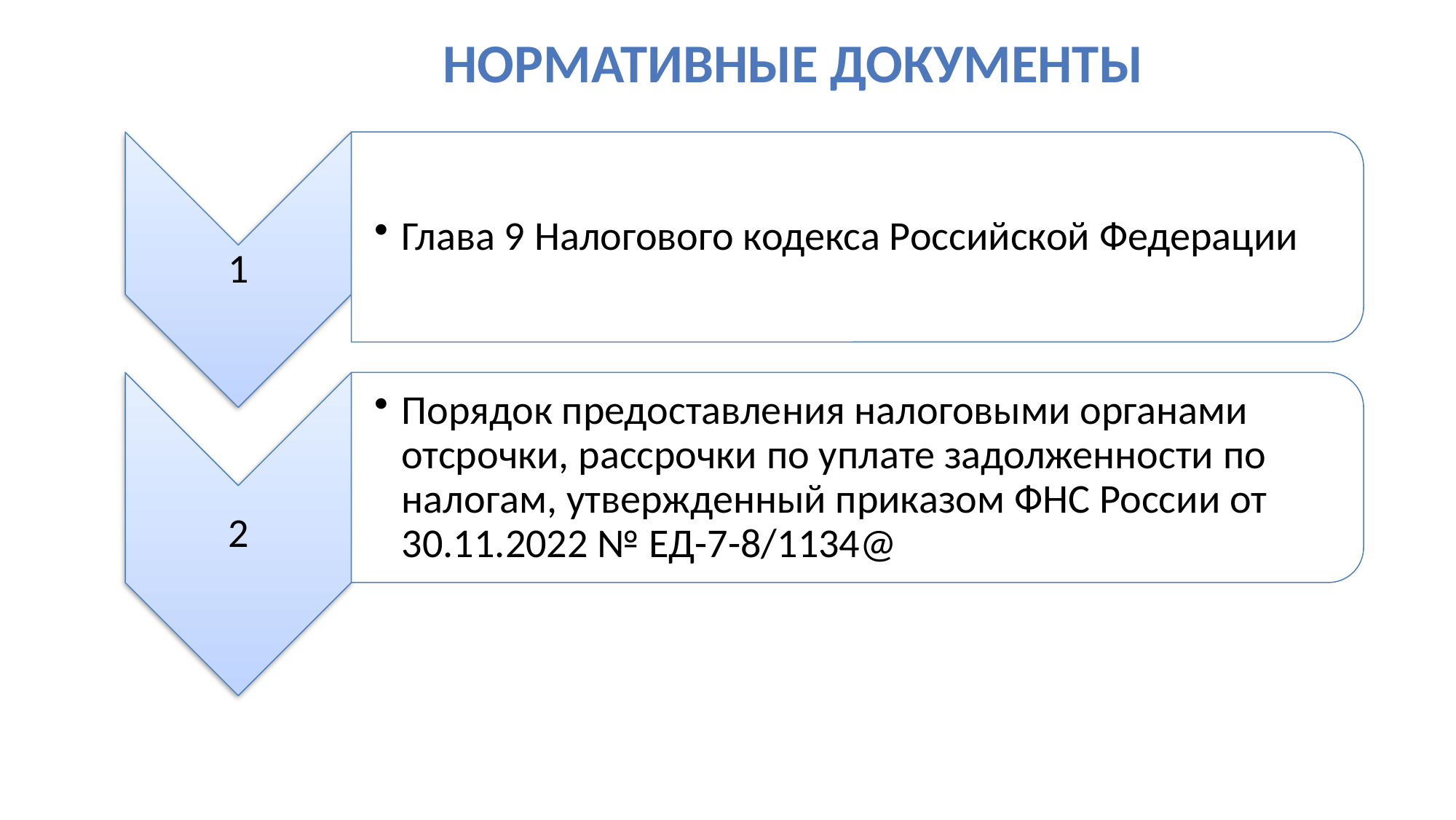

нормативные документы
1
Глава 9 Налогового кодекса Российской Федерации
2
Порядок предоставления налоговыми органами отсрочки, рассрочки по уплате задолженности по налогам, утвержденный приказом ФНС России от 30.11.2022 № ЕД-7-8/1134@